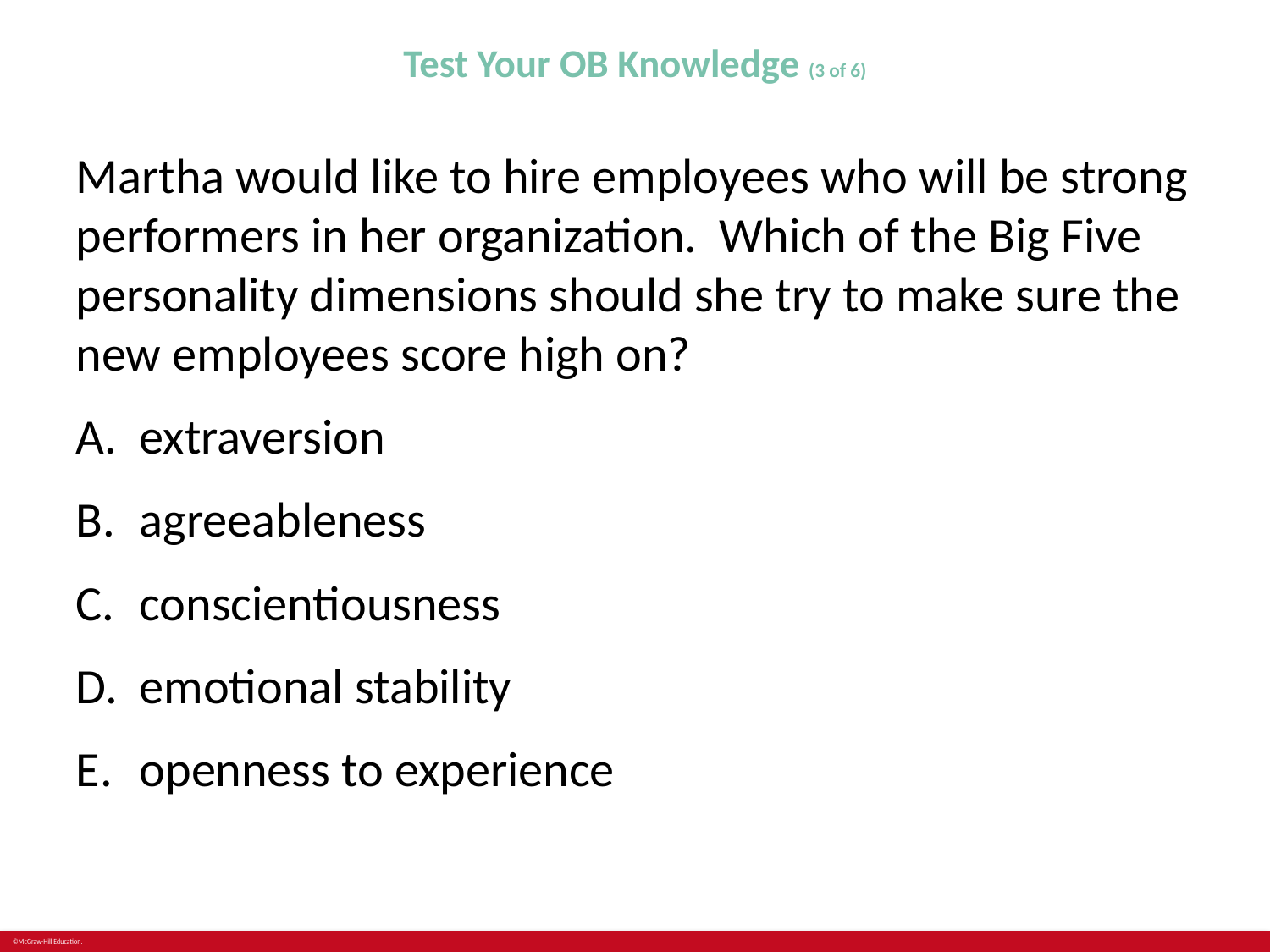

# Test Your OB Knowledge (3 of 6)
Martha would like to hire employees who will be strong performers in her organization.  Which of the Big Five personality dimensions should she try to make sure the new employees score high on?
extraversion
agreeableness
conscientiousness
emotional stability
openness to experience